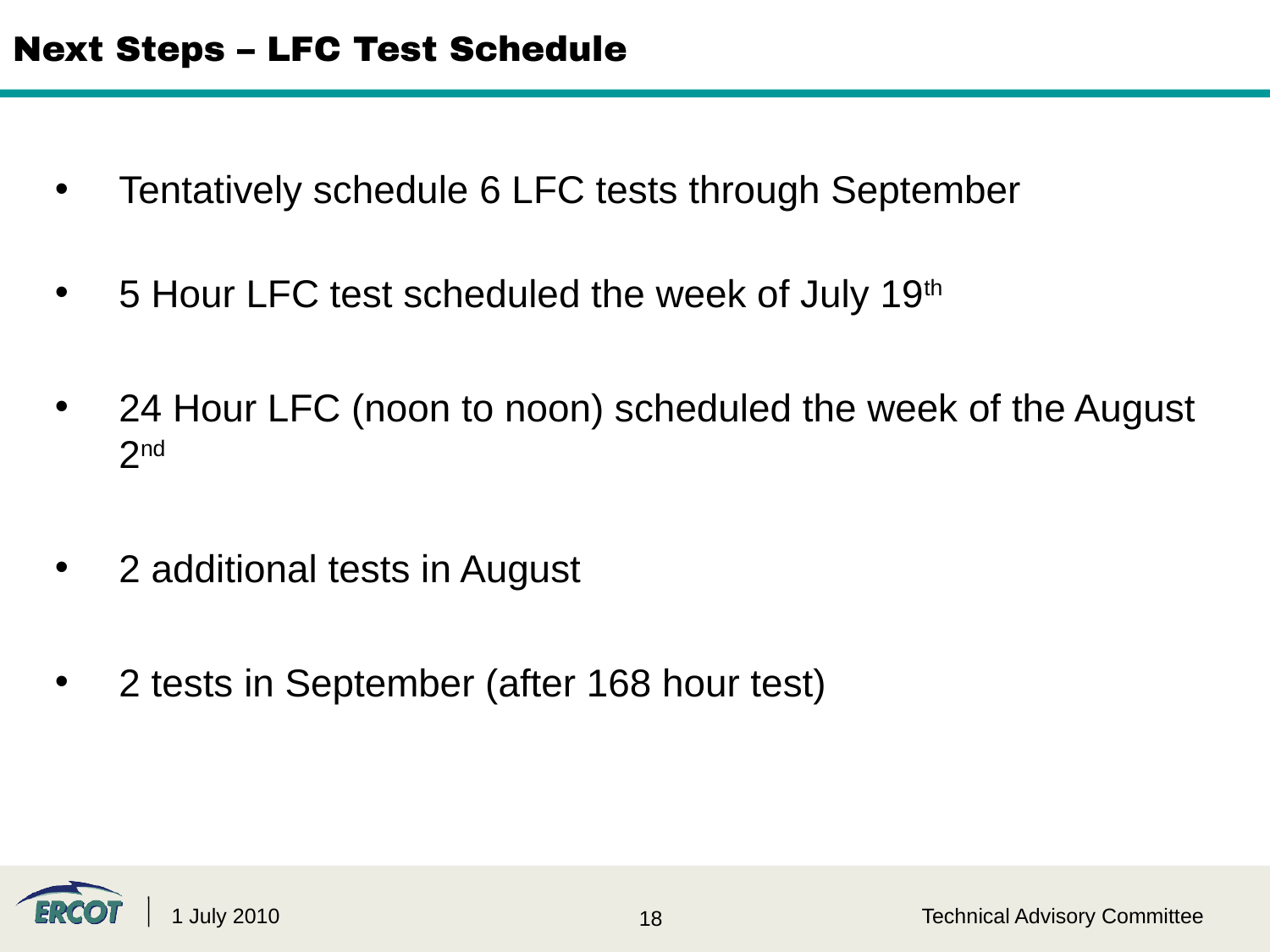

Next Steps – LFC Test Schedule
Tentatively schedule 6 LFC tests through September

5 Hour LFC test scheduled the week of July 19th

24 Hour LFC (noon to noon) scheduled the week of the August 2nd

2 additional tests in August

2 tests in September (after 168 hour test)

1 July 2010
Technical Advisory Committee